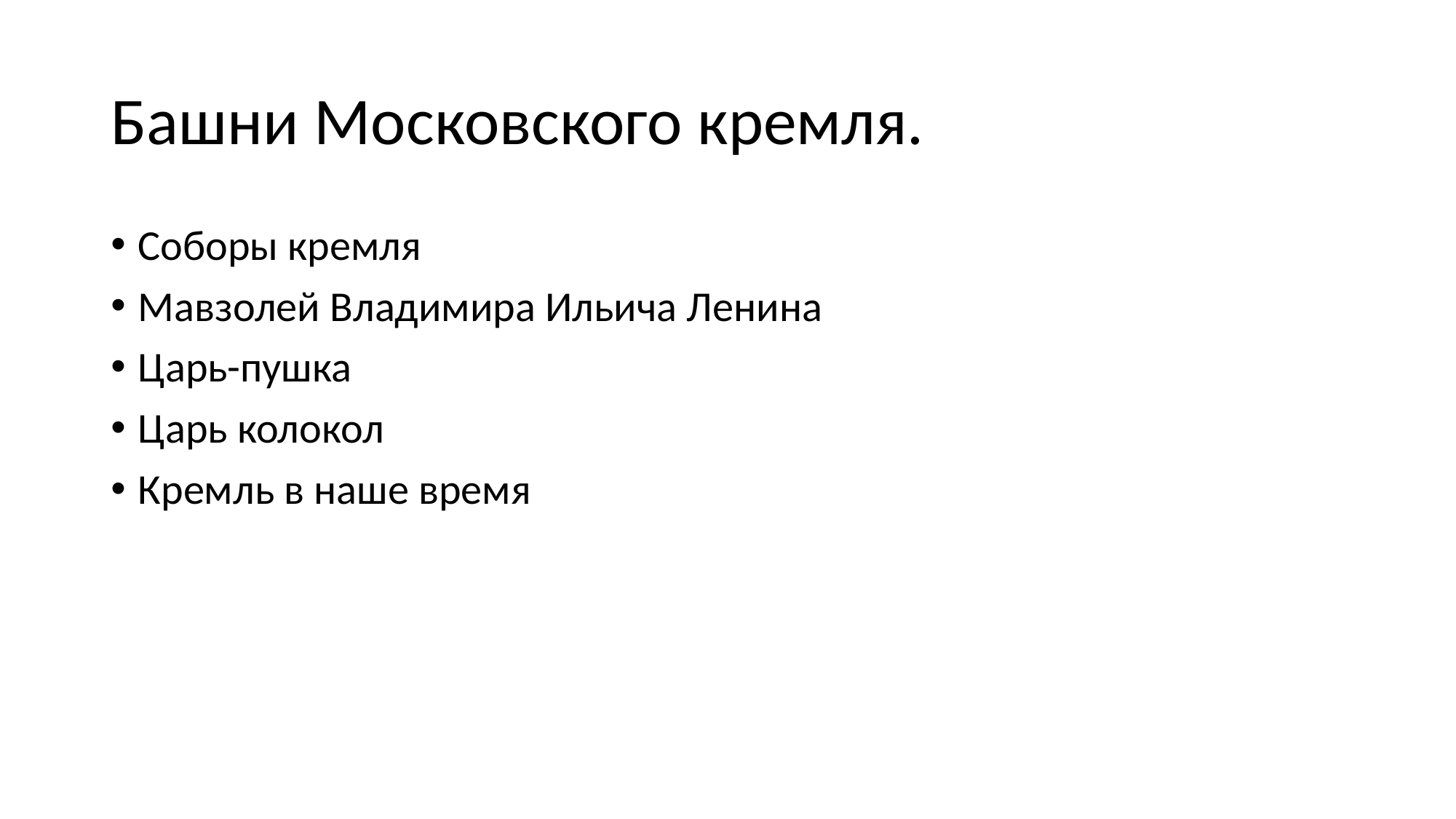

# Башни Московского кремля.
Соборы кремля
Мавзолей Владимира Ильича Ленина
Царь-пушка
Царь колокол
Кремль в наше время